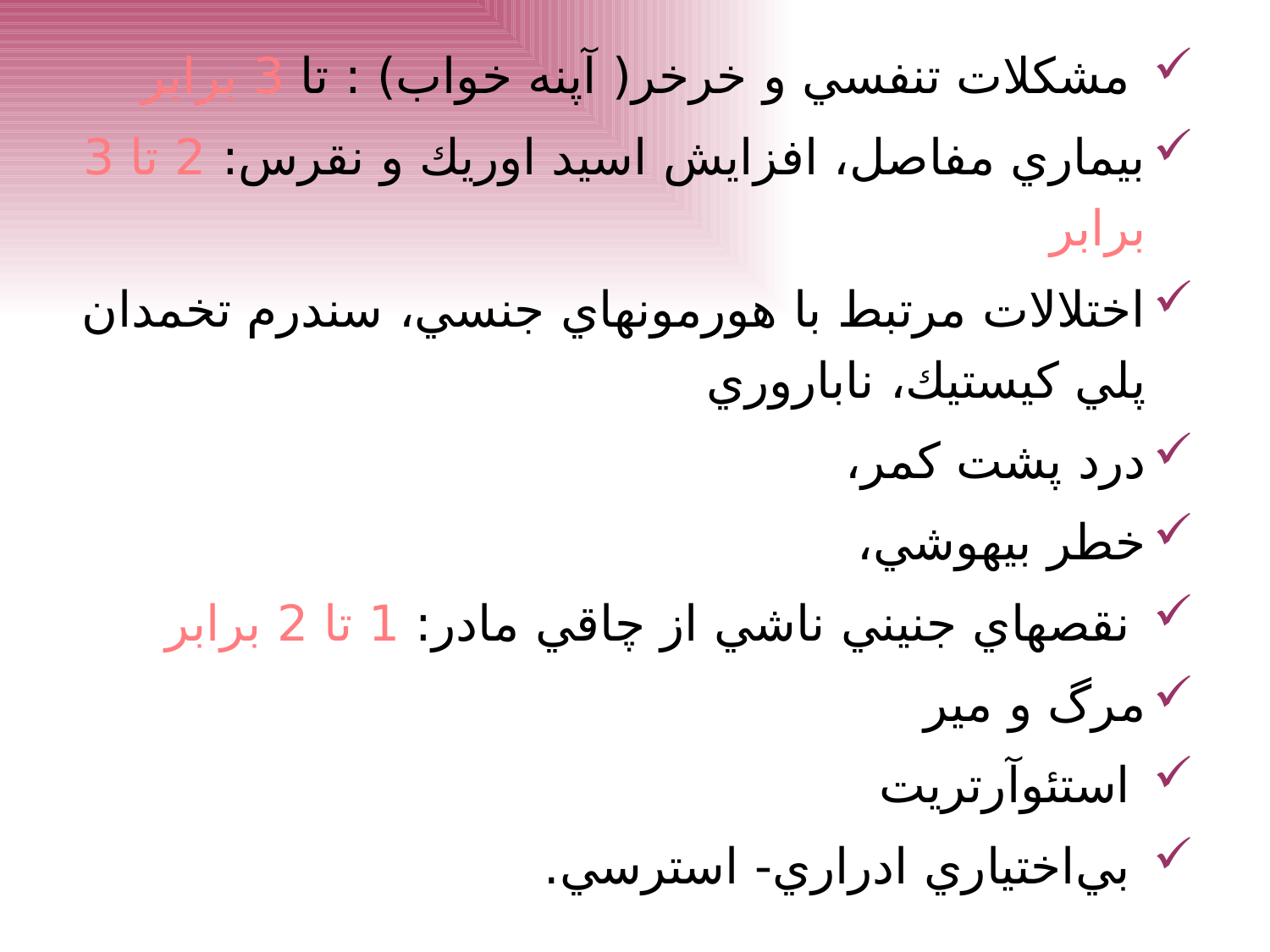

مشكلات تنفسي و خرخر( آپنه خواب) : تا 3 برابر
بيماري مفاصل، افزايش اسيد اوريك و نقرس: 2 تا 3 برابر
اختلالات مرتبط با هورمونهاي جنسي، سندرم تخمدان پلي كيستيك، ناباروري
درد پشت كمر،
خطر بيهوشي،
 نقصهاي جنيني ناشي از چاقي مادر: 1 تا 2 برابر
مرگ و مير
 استئوآرتريت
 بي‌اختياري ادراري- استرسي.